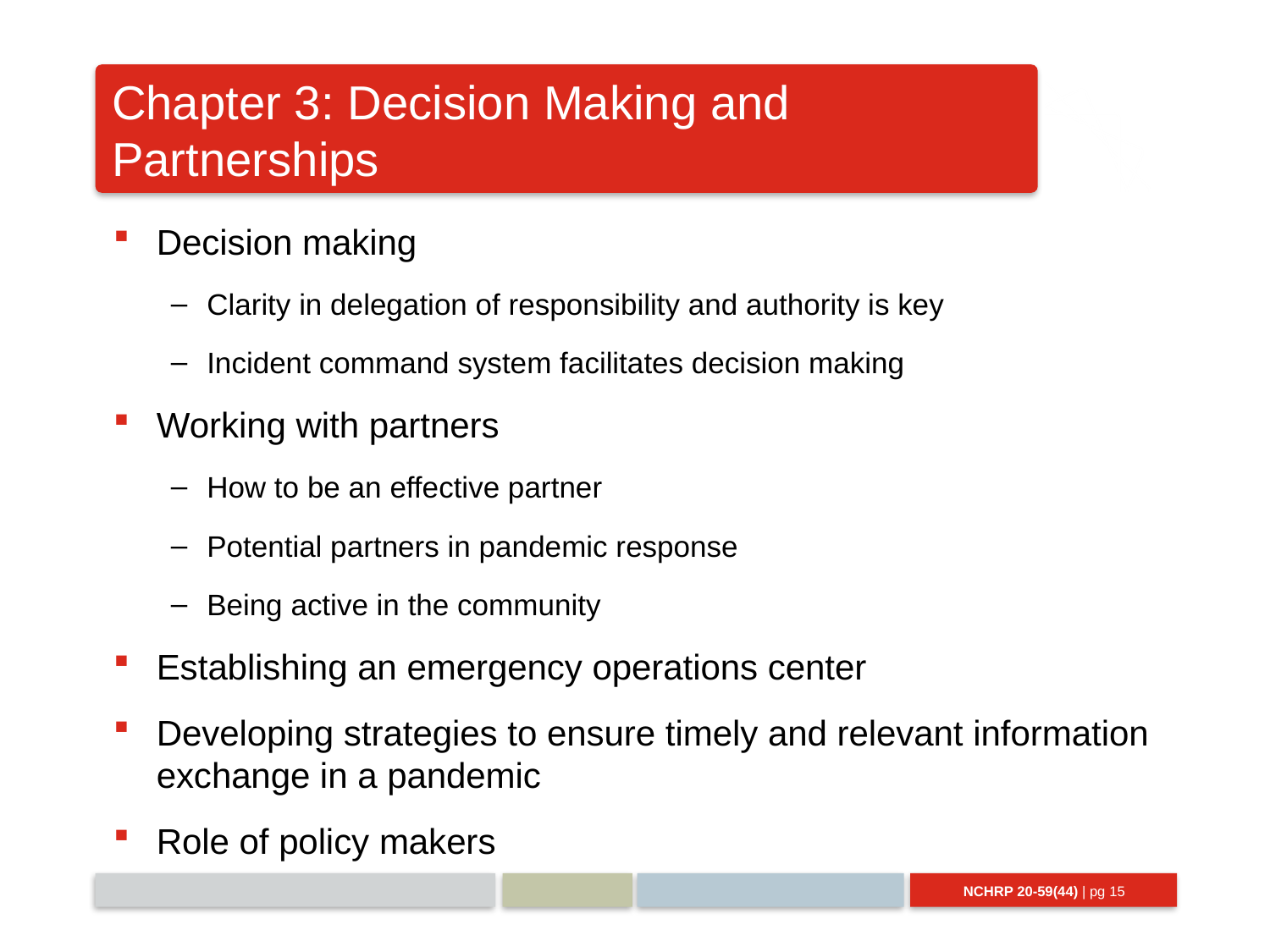

# Chapter 3: Decision Making and Partnerships
Decision making
Clarity in delegation of responsibility and authority is key
Incident command system facilitates decision making
Working with partners
How to be an effective partner
Potential partners in pandemic response
Being active in the community
Establishing an emergency operations center
Developing strategies to ensure timely and relevant information exchange in a pandemic
Role of policy makers